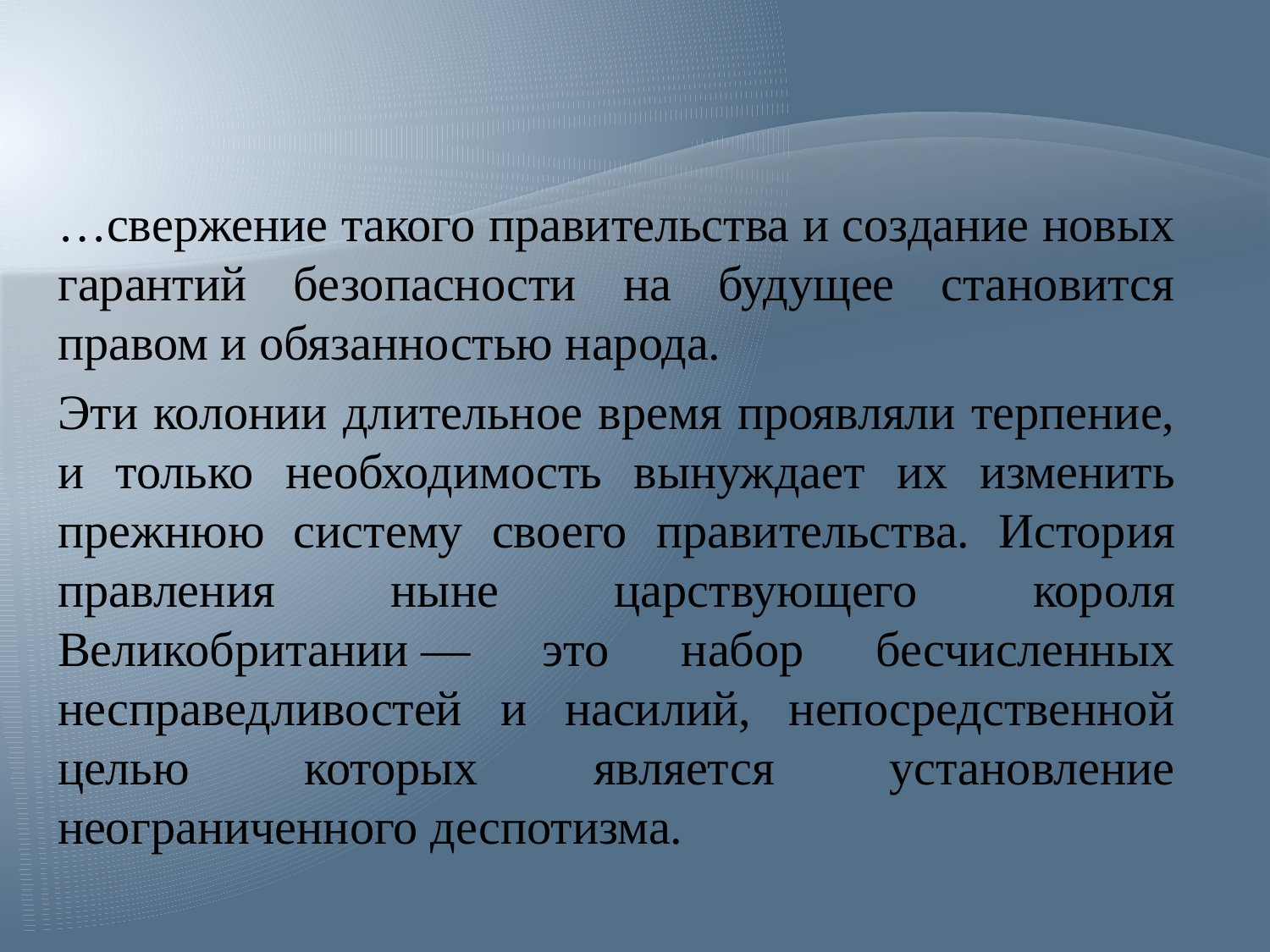

…свержение такого правительства и создание новых гарантий безопасности на будущее становится правом и обязанностью народа.
Эти колонии длительное время проявляли терпение, и только необходимость вынуждает их изменить прежнюю систему своего правительства. История правления ныне царствующего короля Великобритании — это набор бесчисленных несправедливостей и насилий, непосредственной целью которых является установление неограниченного деспотизма.